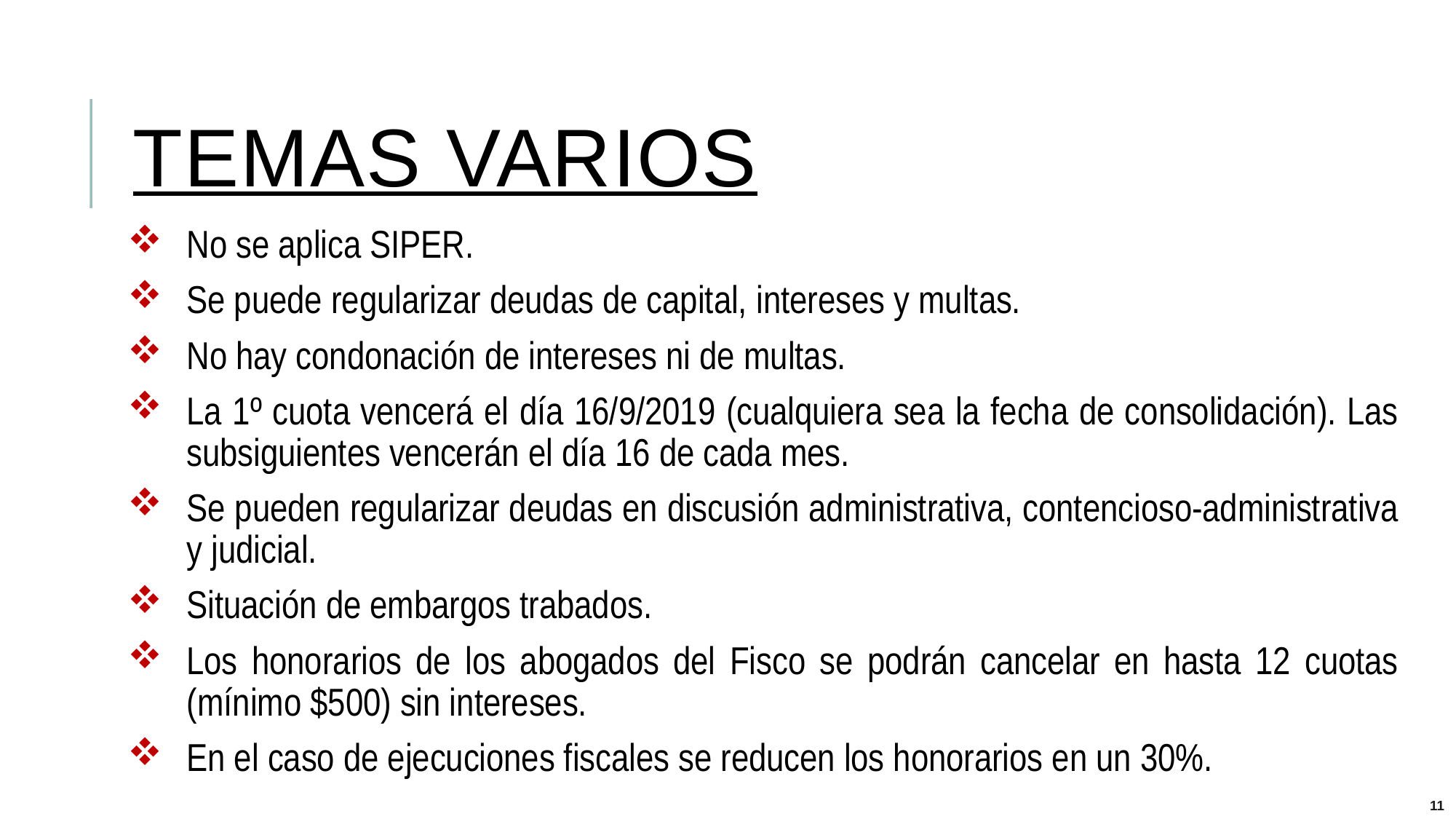

# TEMAS VARIOS
No se aplica SIPER.
Se puede regularizar deudas de capital, intereses y multas.
No hay condonación de intereses ni de multas.
La 1º cuota vencerá el día 16/9/2019 (cualquiera sea la fecha de consolidación). Las subsiguientes vencerán el día 16 de cada mes.
Se pueden regularizar deudas en discusión administrativa, contencioso-administrativa y judicial.
Situación de embargos trabados.
Los honorarios de los abogados del Fisco se podrán cancelar en hasta 12 cuotas (mínimo $500) sin intereses.
En el caso de ejecuciones fiscales se reducen los honorarios en un 30%.
11